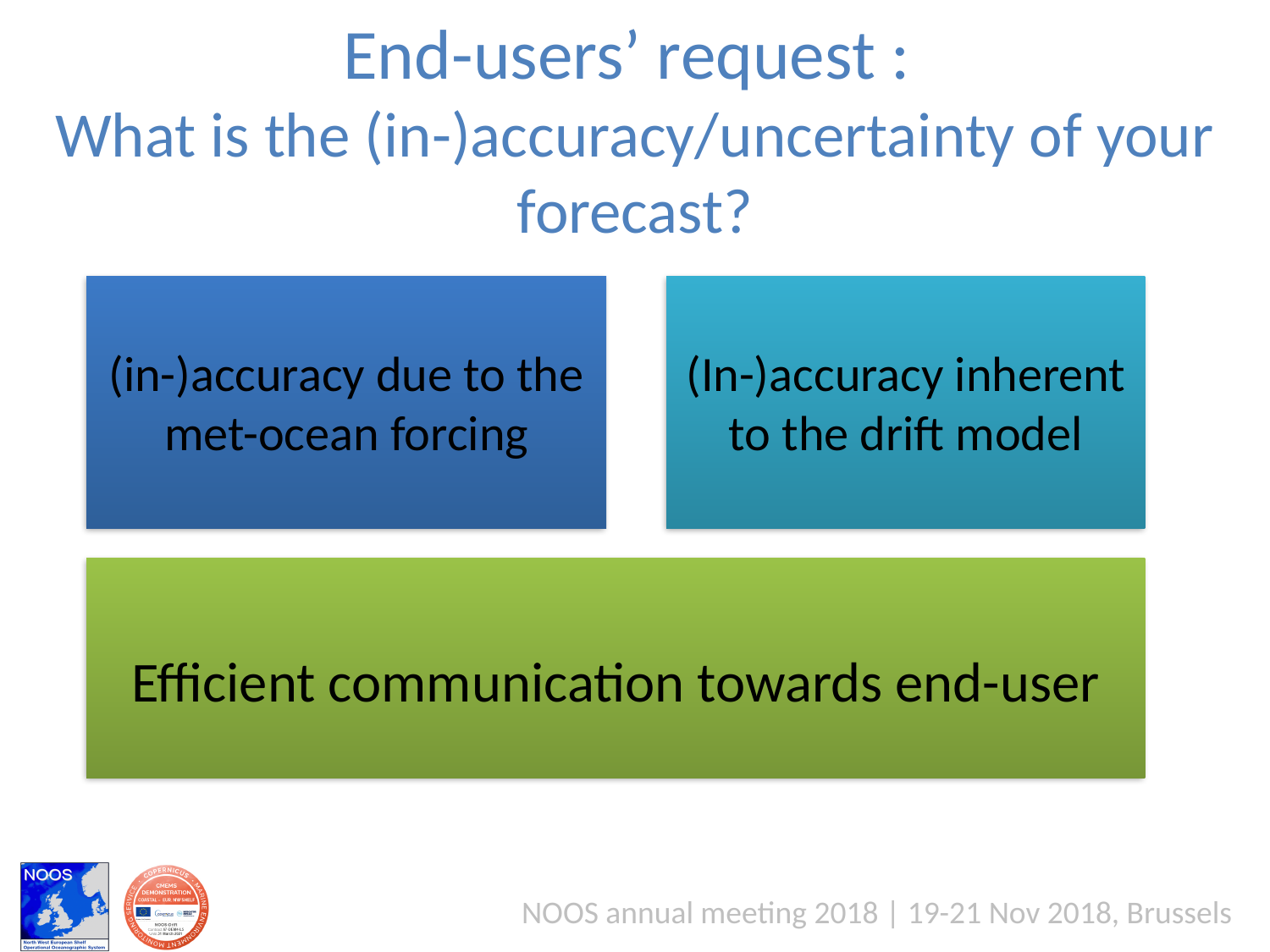

# End-users’ request : What is the (in-)accuracy/uncertainty of your forecast?

(in-)accuracy due to the met-ocean forcing

(In-)accuracy inherent to the drift model

Efficient communication towards end-user